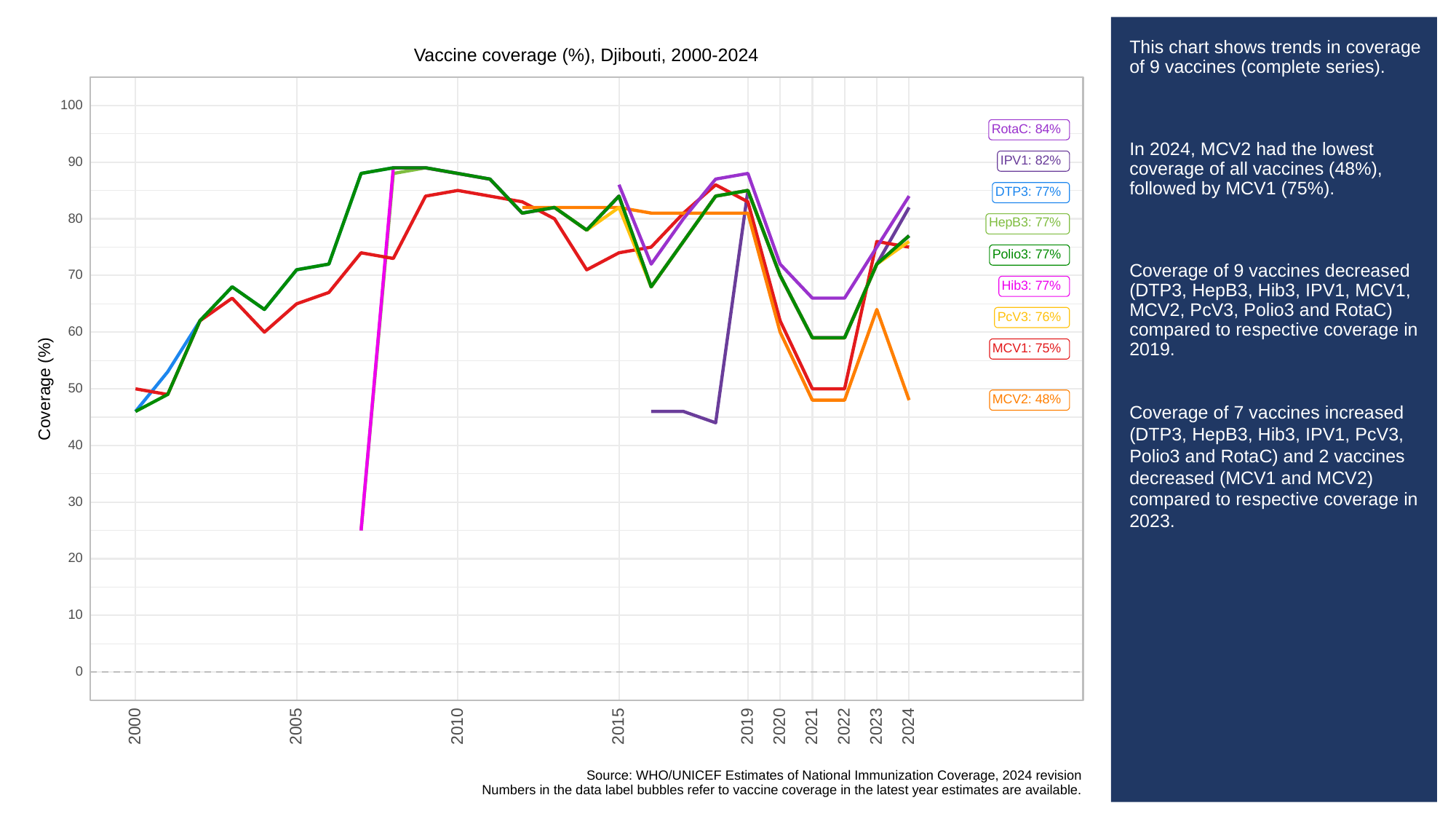

# This chart shows trends in coverage of 9 vaccines (complete series).

In 2024, MCV2 had the lowest coverage of all vaccines (48%), followed by MCV1 (75%).

Coverage of 9 vaccines decreased (DTP3, HepB3, Hib3, IPV1, MCV1, MCV2, PcV3, Polio3 and RotaC) compared to respective coverage in 2019.

Coverage of 7 vaccines increased (DTP3, HepB3, Hib3, IPV1, PcV3, Polio3 and RotaC) and 2 vaccines decreased (MCV1 and MCV2) compared to respective coverage in 2023.

Vaccine coverage (%), Djibouti, 2000-2024

100

RotaC: 84%

IPV1: 82%
90

DTP3: 77%

80
HepB3: 77%

Polio3: 77%
70

Hib3: 77%

PcV3: 76%
60

MCV1: 75%

Coverage (%)
50

MCV2: 48%

40

30

20

10

0

2023
2000
2005
2010
2015
2019
2020
2021
2022
2024
Source: WHO/UNICEF Estimates of National Immunization Coverage, 2024 revision
Numbers in the data label bubbles refer to vaccine coverage in the latest year estimates are available.